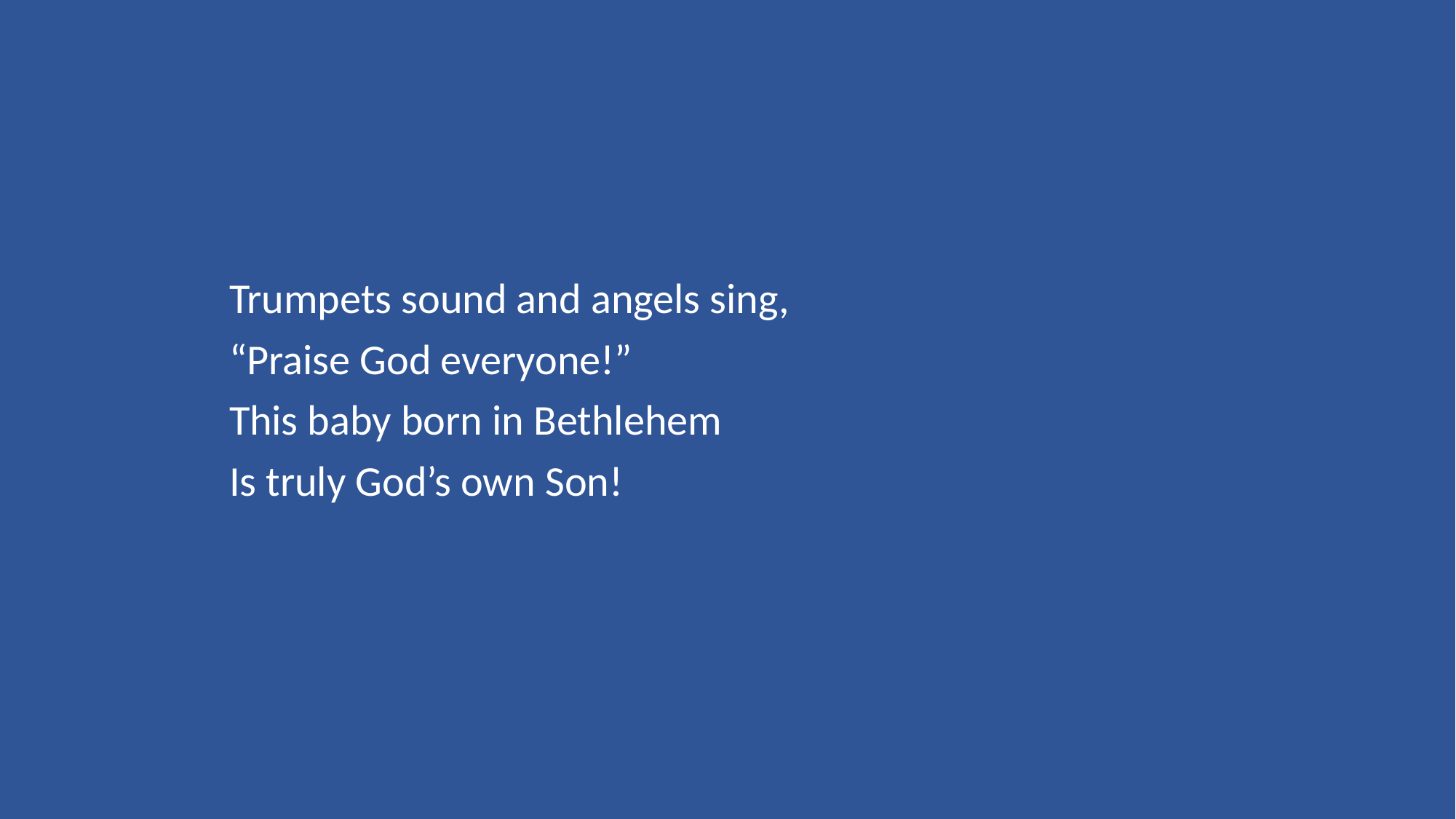

Trumpets sound and angels sing,
“Praise God everyone!”
This baby born in Bethlehem
Is truly God’s own Son!